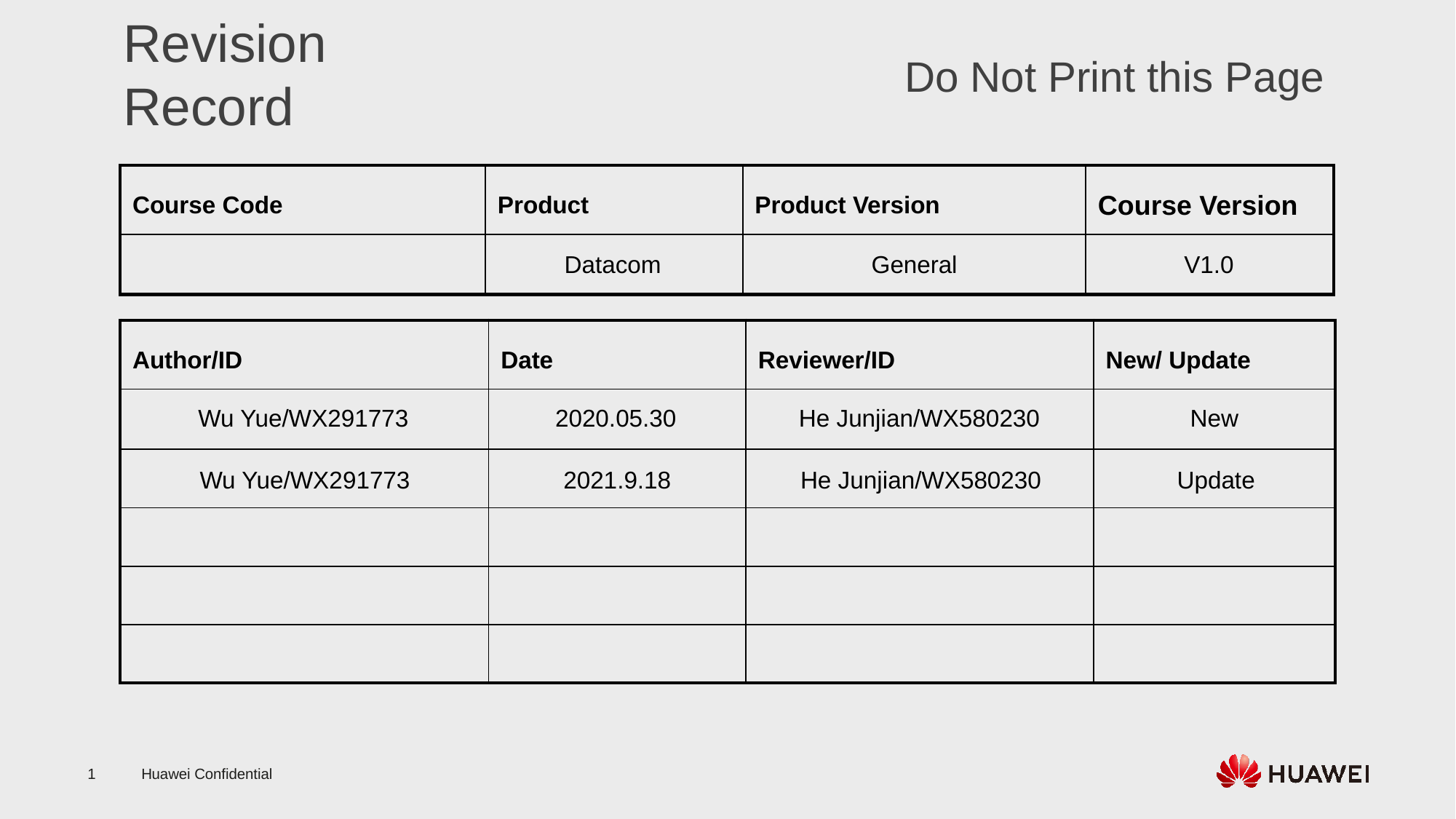

Datacom
General
V1.0
Wu Yue/WX291773
2020.05.30
He Junjian/WX580230
New
Wu Yue/WX291773
2021.9.18
He Junjian/WX580230
Update